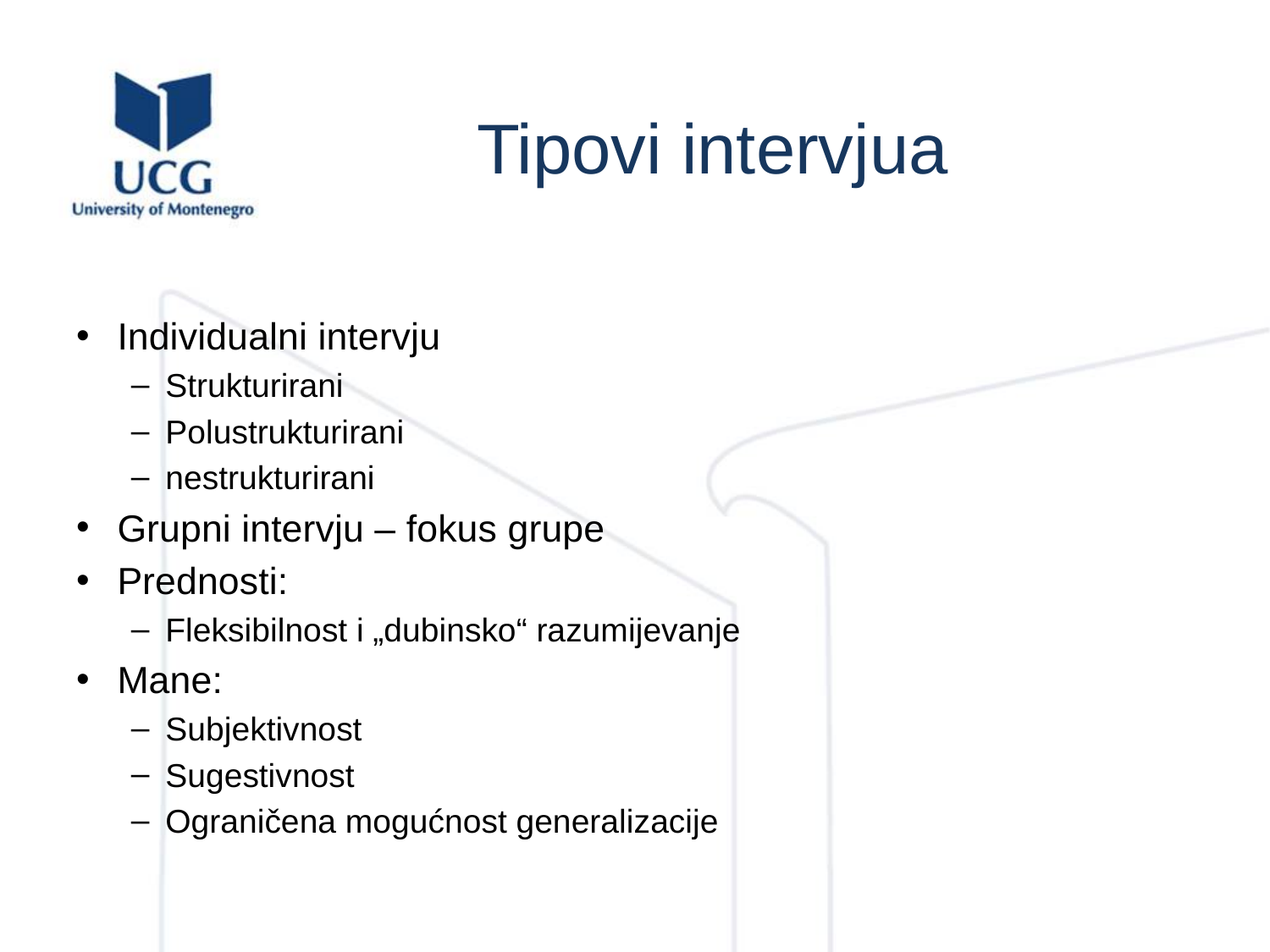

# Tipovi intervjua
Individualni intervju
Strukturirani
Polustrukturirani
nestrukturirani
Grupni intervju – fokus grupe
Prednosti:
Fleksibilnost i „dubinsko“ razumijevanje
Mane:
Subjektivnost
Sugestivnost
Ograničena mogućnost generalizacije